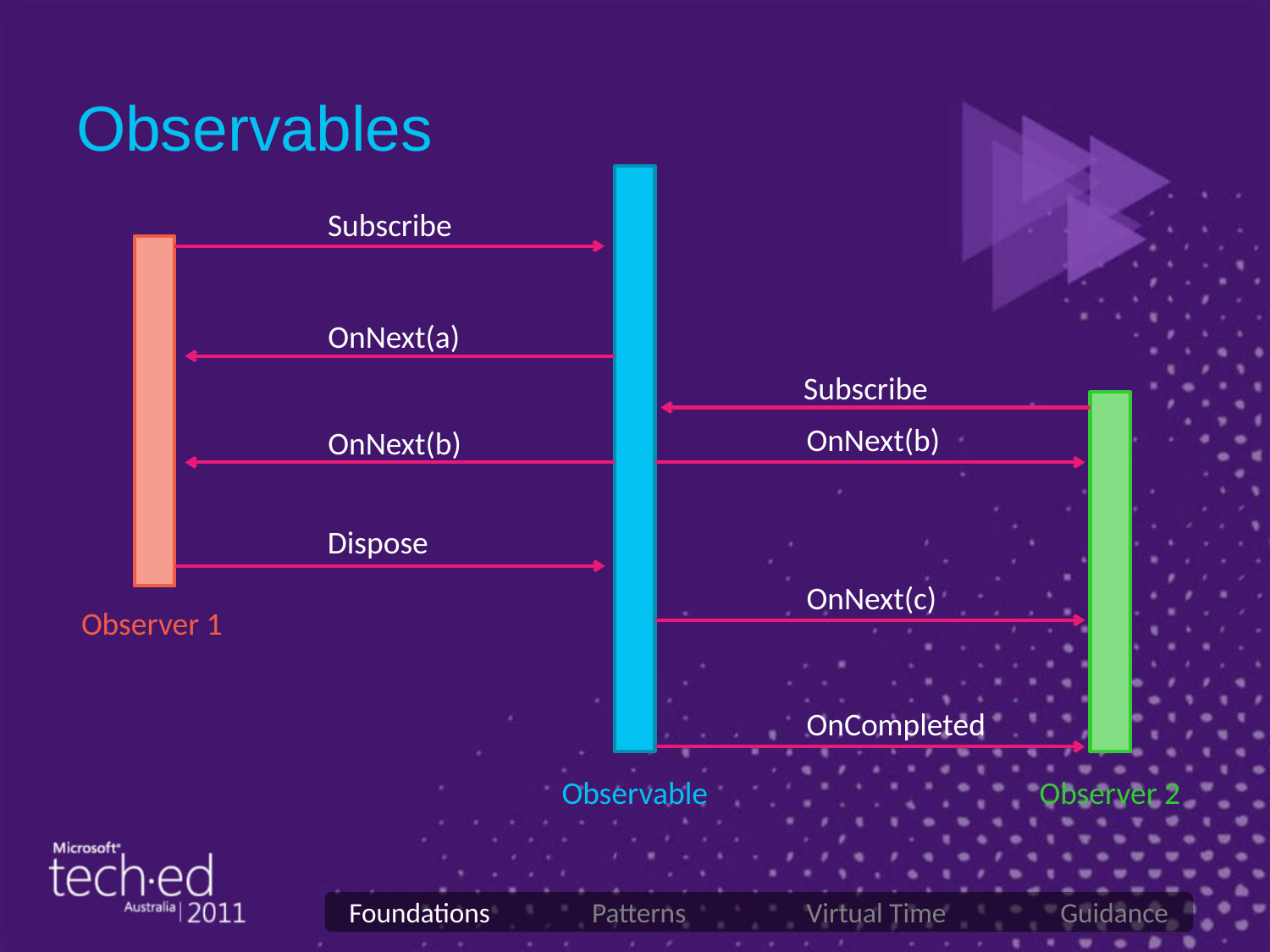

# Observables

Subscribe

OnNext(a)
Subscribe

OnNext(b)
OnNext(b)
Dispose
OnNext(c)
Observer 1
OnCompleted
Observable
Observer 2
Foundations                Patterns                   Virtual Time                  Guidance